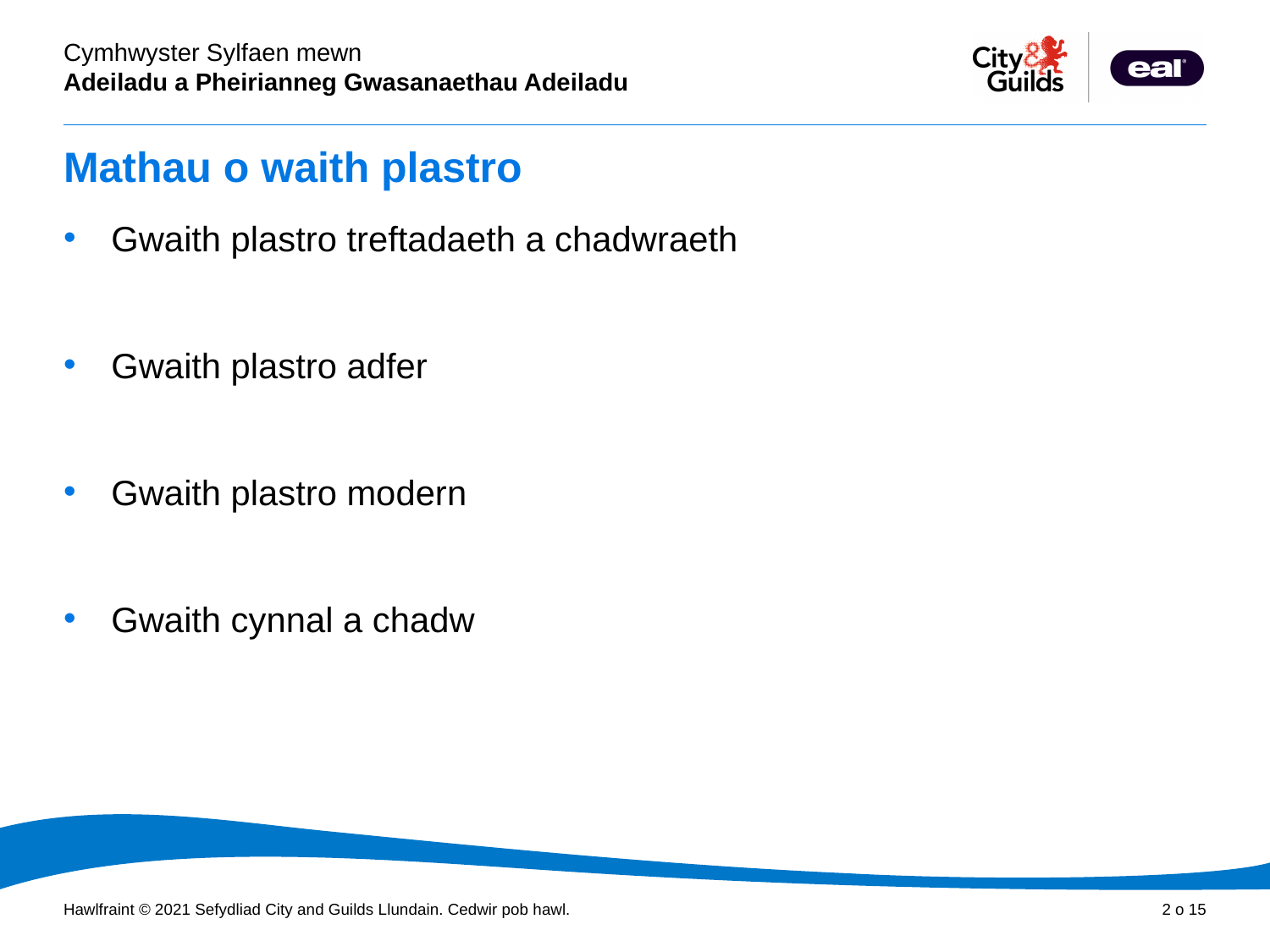

# Mathau o waith plastro
Gwaith plastro treftadaeth a chadwraeth

Gwaith plastro adfer

Gwaith plastro modern

Gwaith cynnal a chadw